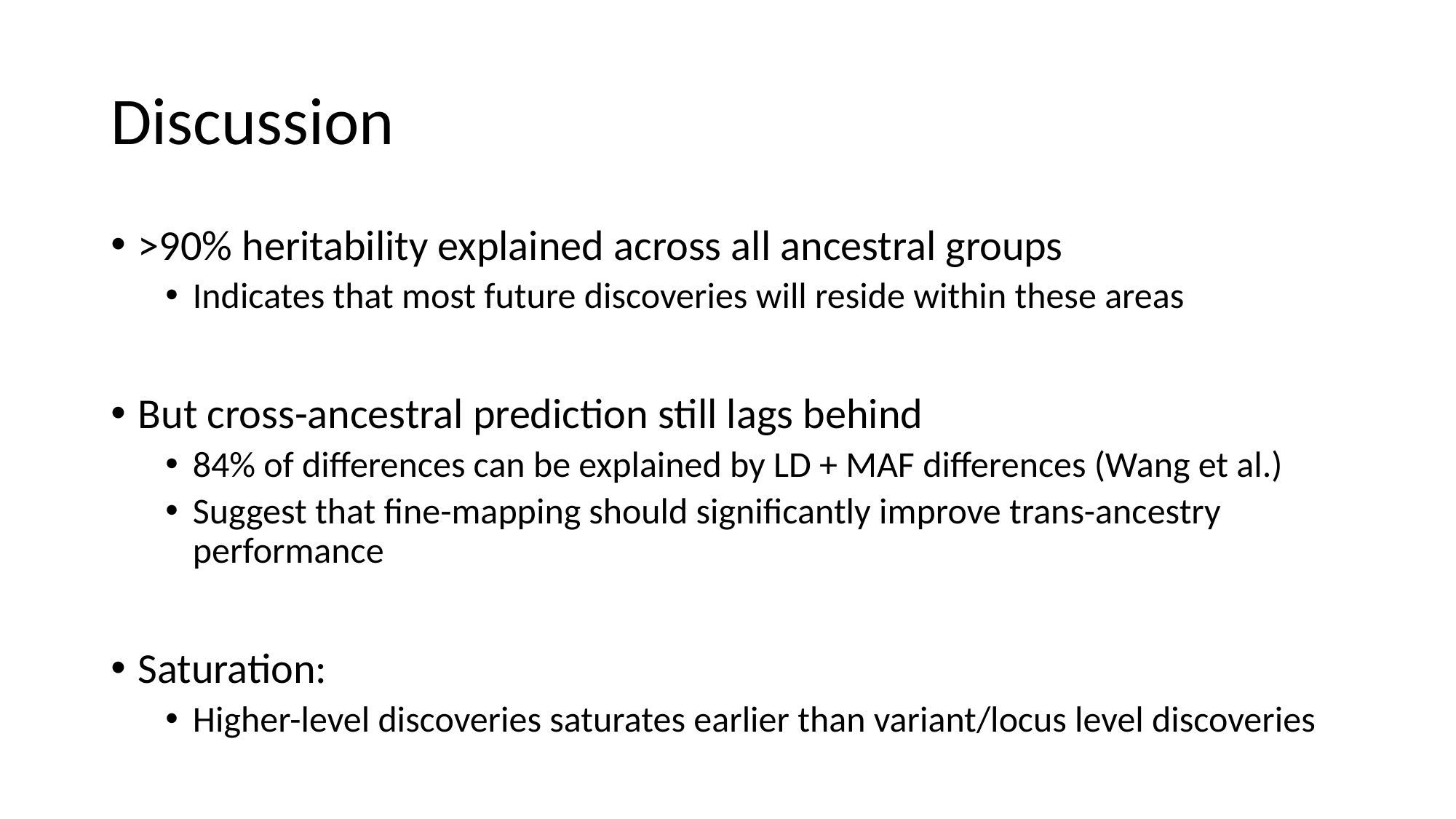

# Discussion
>90% heritability explained across all ancestral groups
Indicates that most future discoveries will reside within these areas

But cross-ancestral prediction still lags behind
84% of differences can be explained by LD + MAF differences (Wang et al.)
Suggest that fine-mapping should significantly improve trans-ancestry performance

Saturation:
Higher-level discoveries saturates earlier than variant/locus level discoveries